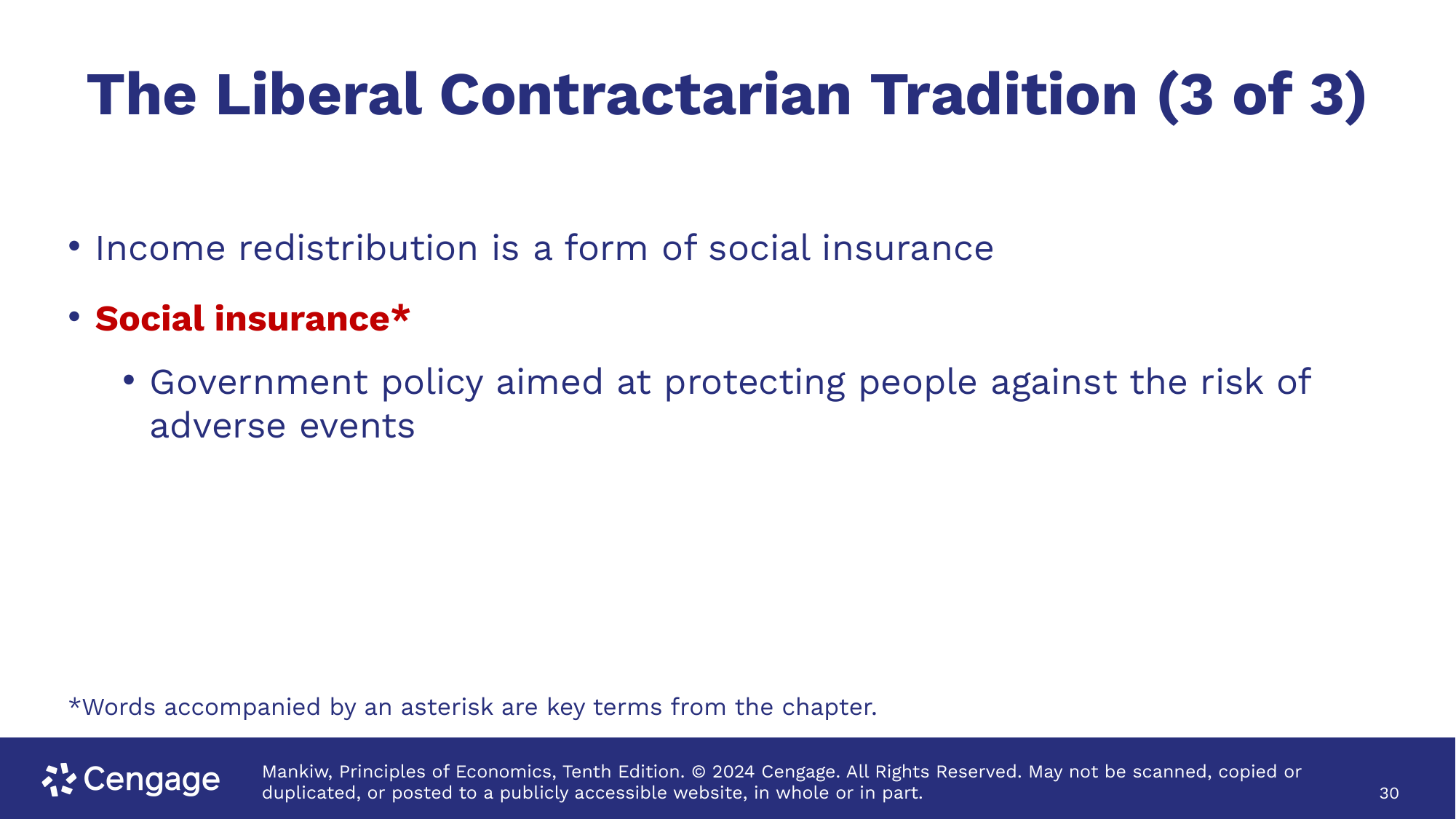

# The Liberal Contractarian Tradition (3 of 3)
Income redistribution is a form of social insurance
Social insurance*
Government policy aimed at protecting people against the risk of adverse events
*Words accompanied by an asterisk are key terms from the chapter.